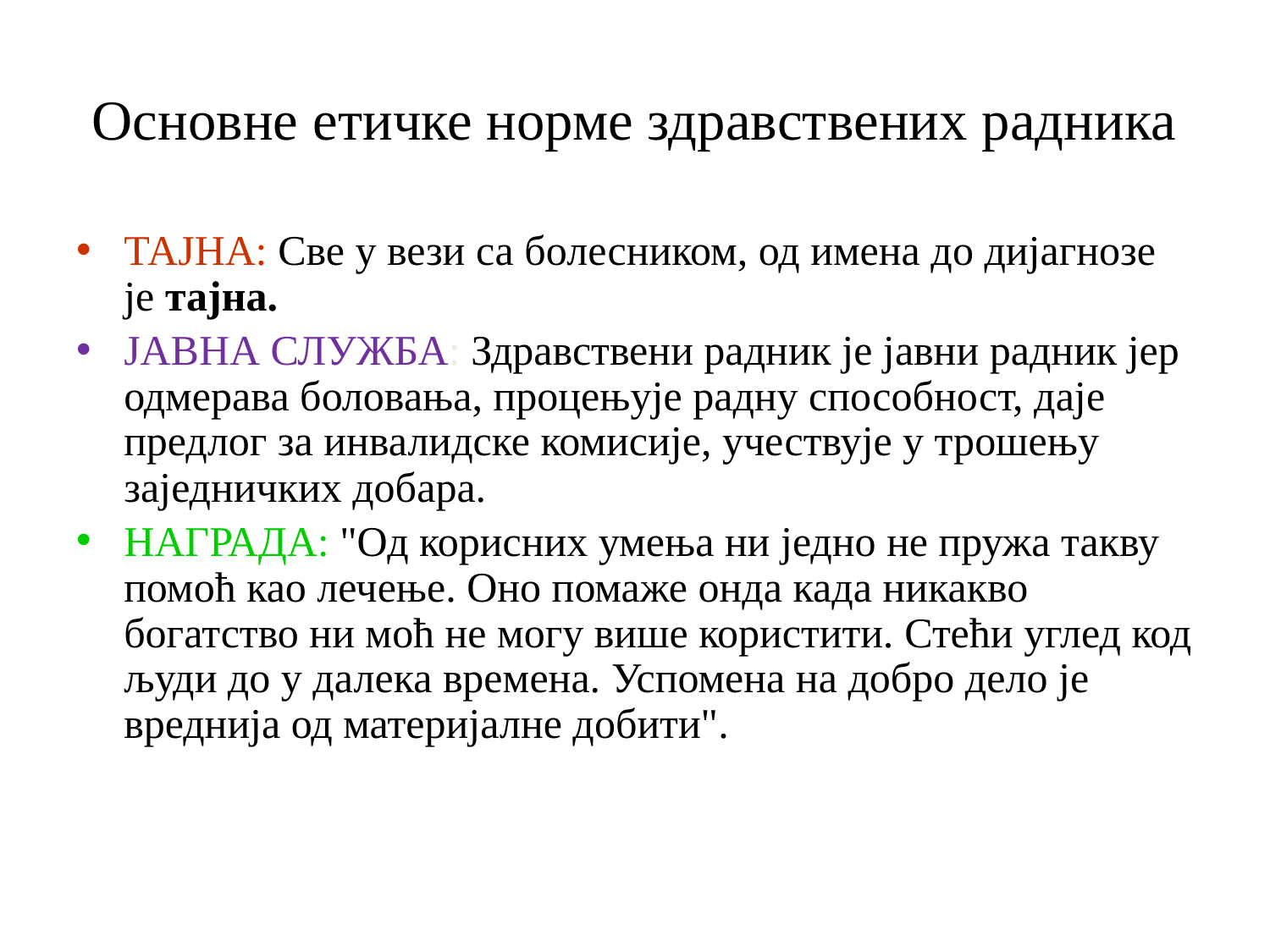

# Основне етичке норме здравствених радника
ТАЈНА: Све у вези са болесником, од имена до дијагнозе је тајна.
ЈАВНА СЛУЖБА: Здравствени радник је јавни радник јер одмерава боловања, процењује радну способност, даје предлог за инвалидске комисије, учествује у трошењу заједничких добара.
НАГРАДА: "Од корисних умења ни једно не пружа такву помоћ као лечење. Оно помаже онда када никакво богатство ни моћ не могу више користити. Стећи углед код људи до у далека времена. Успомена на добро дело је вреднија од материјалне добити".